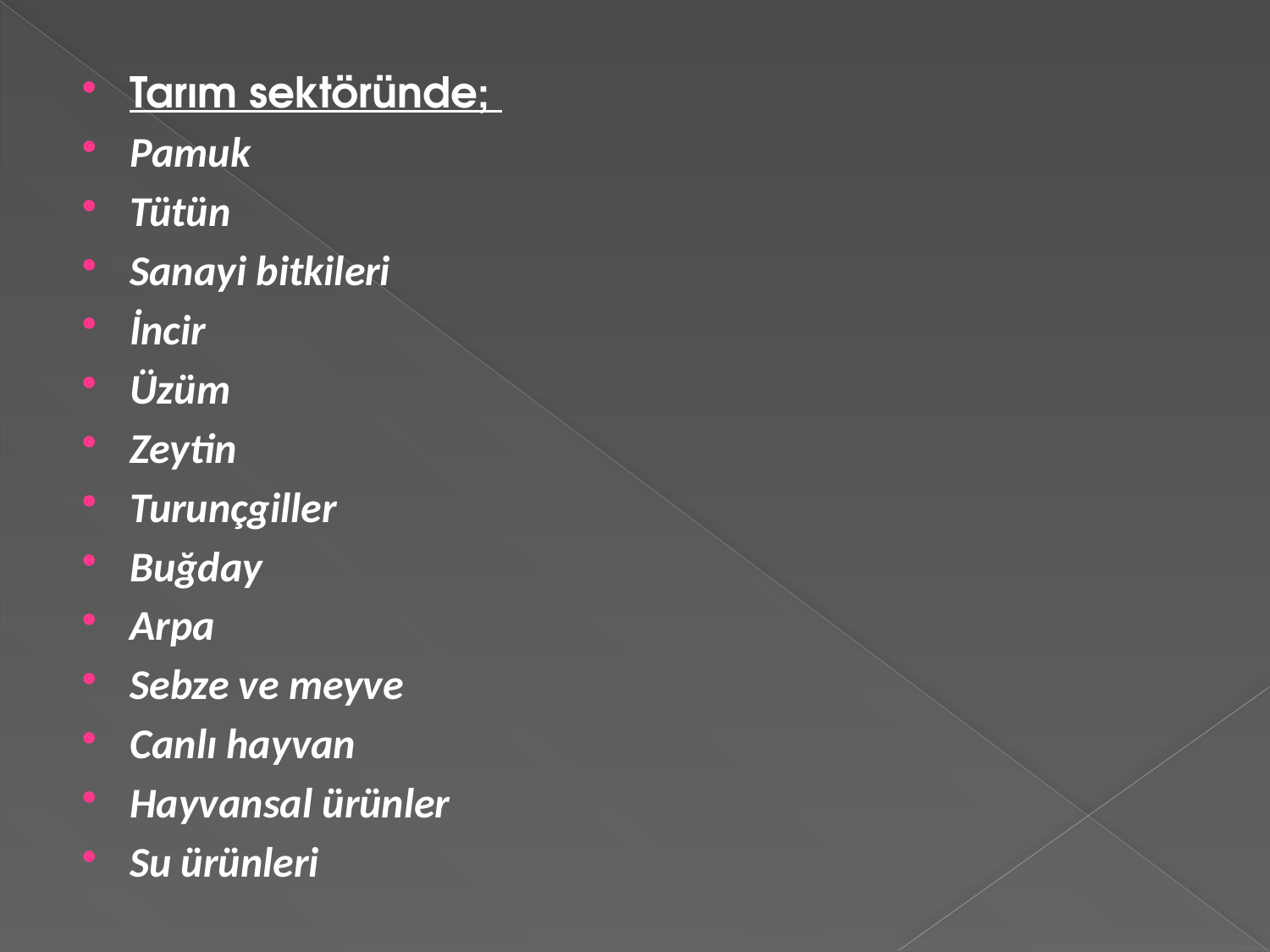

Tarım sektöründe;
Pamuk
Tütün
Sanayi bitkileri
İncir
Üzüm
Zeytin
Turunçgiller
Buğday
Arpa
Sebze ve meyve
Canlı hayvan
Hayvansal ürünler
Su ürünleri